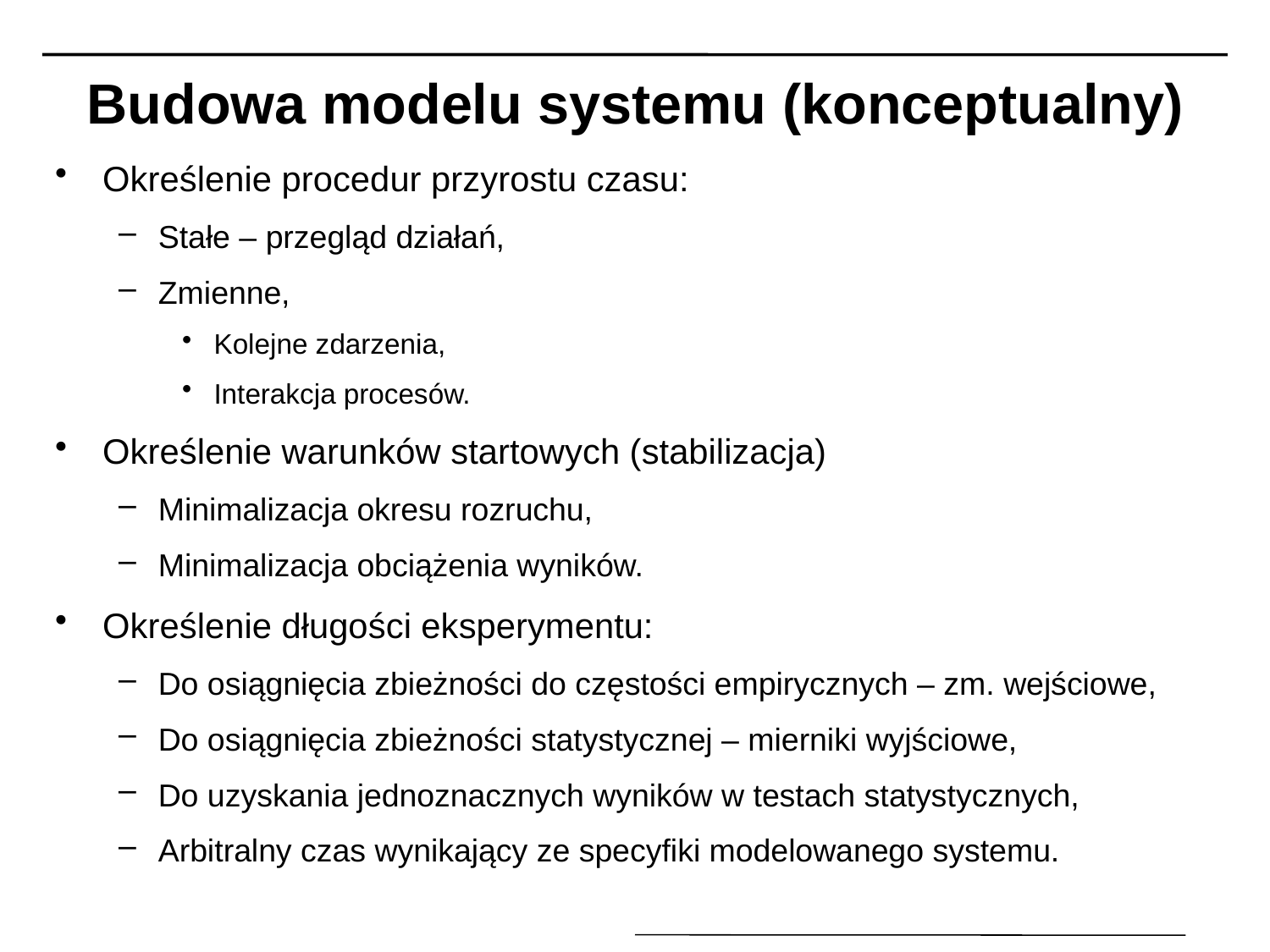

# Budowa modelu systemu (konceptualny)
Określenie procedur przyrostu czasu:
Stałe – przegląd działań,
Zmienne,
Kolejne zdarzenia,
Interakcja procesów.
Określenie warunków startowych (stabilizacja)
Minimalizacja okresu rozruchu,
Minimalizacja obciążenia wyników.
Określenie długości eksperymentu:
Do osiągnięcia zbieżności do częstości empirycznych – zm. wejściowe,
Do osiągnięcia zbieżności statystycznej – mierniki wyjściowe,
Do uzyskania jednoznacznych wyników w testach statystycznych,
Arbitralny czas wynikający ze specyfiki modelowanego systemu.